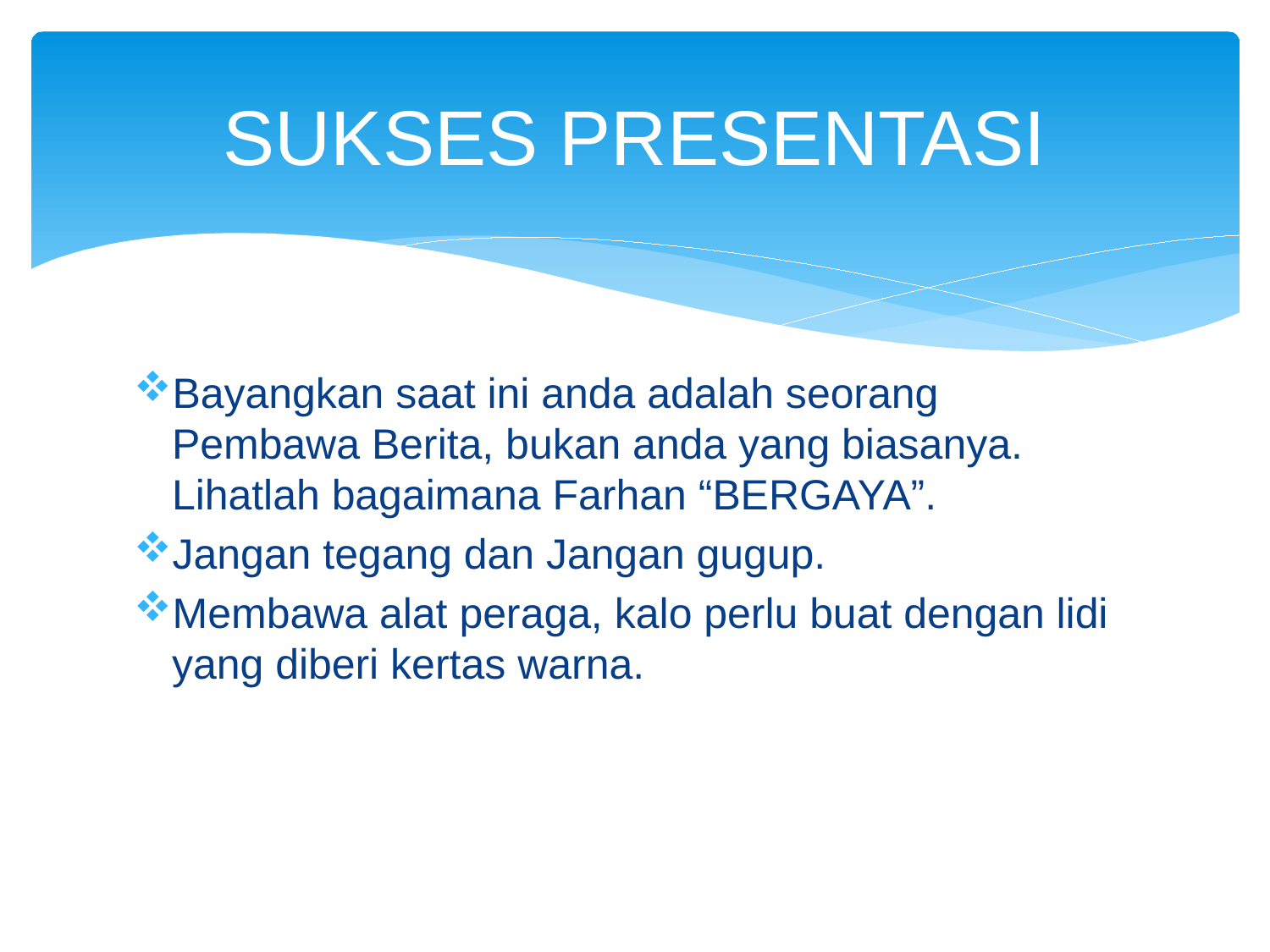

# SUKSES PRESENTASI
Bayangkan saat ini anda adalah seorang Pembawa Berita, bukan anda yang biasanya. Lihatlah bagaimana Farhan “BERGAYA”.
Jangan tegang dan Jangan gugup.
Membawa alat peraga, kalo perlu buat dengan lidi yang diberi kertas warna.